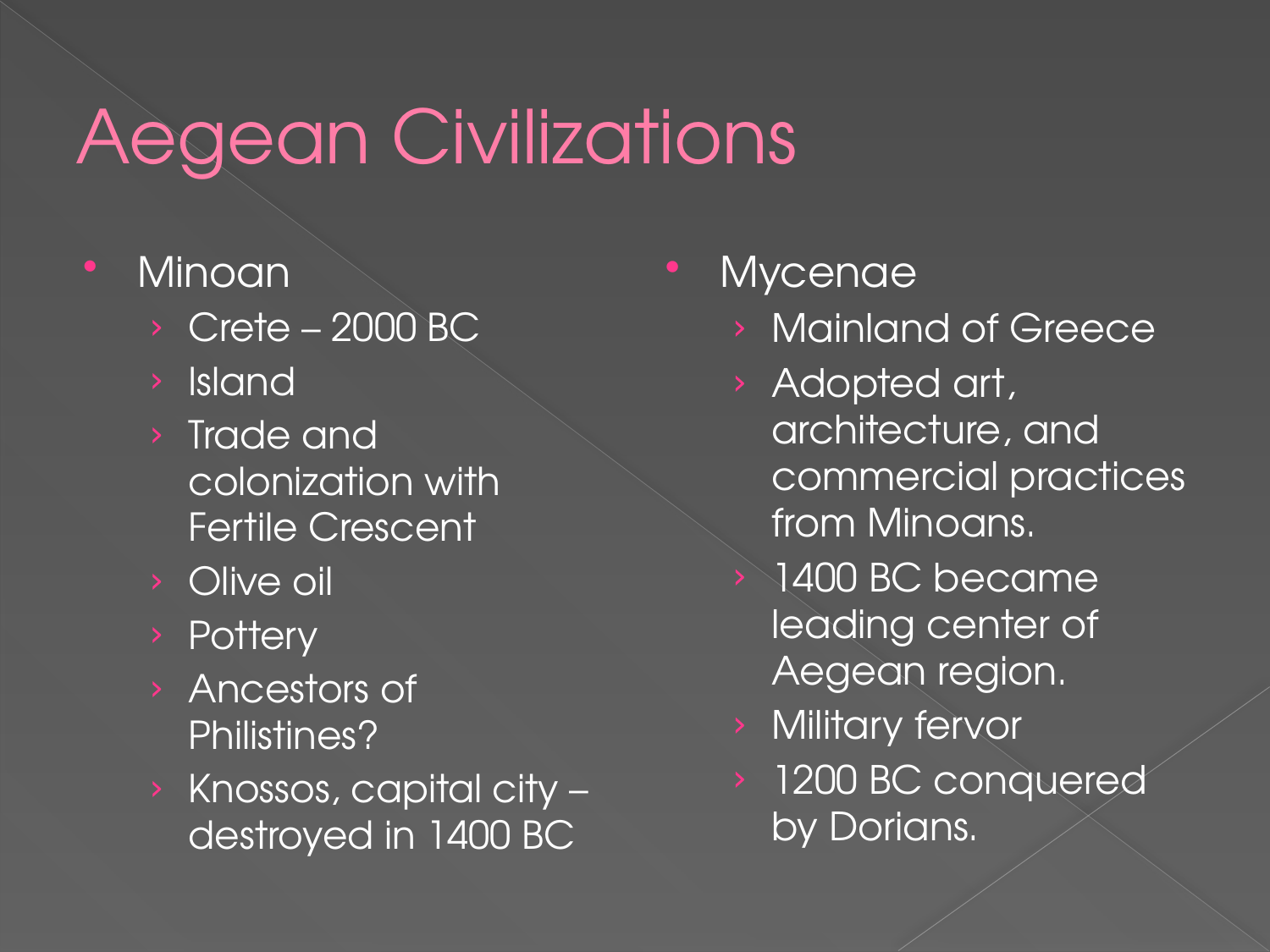

# Aegean Civilizations
Minoan
Crete – 2000 BC
Island
Trade and colonization with Fertile Crescent
Olive oil
Pottery
Ancestors of Philistines?
Knossos, capital city – destroyed in 1400 BC
Mycenae
Mainland of Greece
Adopted art, architecture, and commercial practices from Minoans.
1400 BC became leading center of Aegean region.
Military fervor
1200 BC conquered by Dorians.